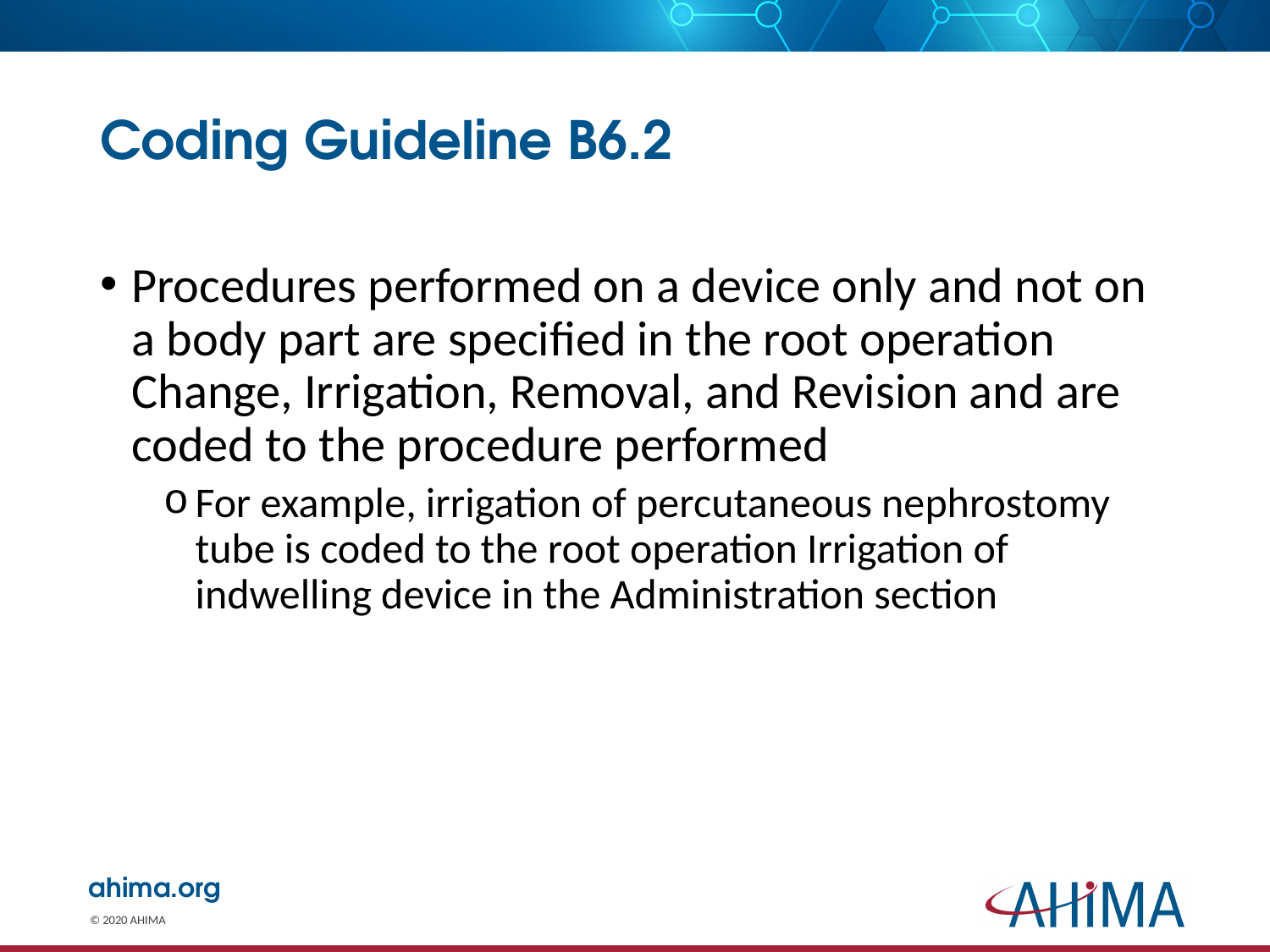

# Coding Guideline B6.2
Procedures performed on a device only and not on a body part are specified in the root operation Change, Irrigation, Removal, and Revision and are coded to the procedure performed
For example, irrigation of percutaneous nephrostomy tube is coded to the root operation Irrigation of indwelling device in the Administration section